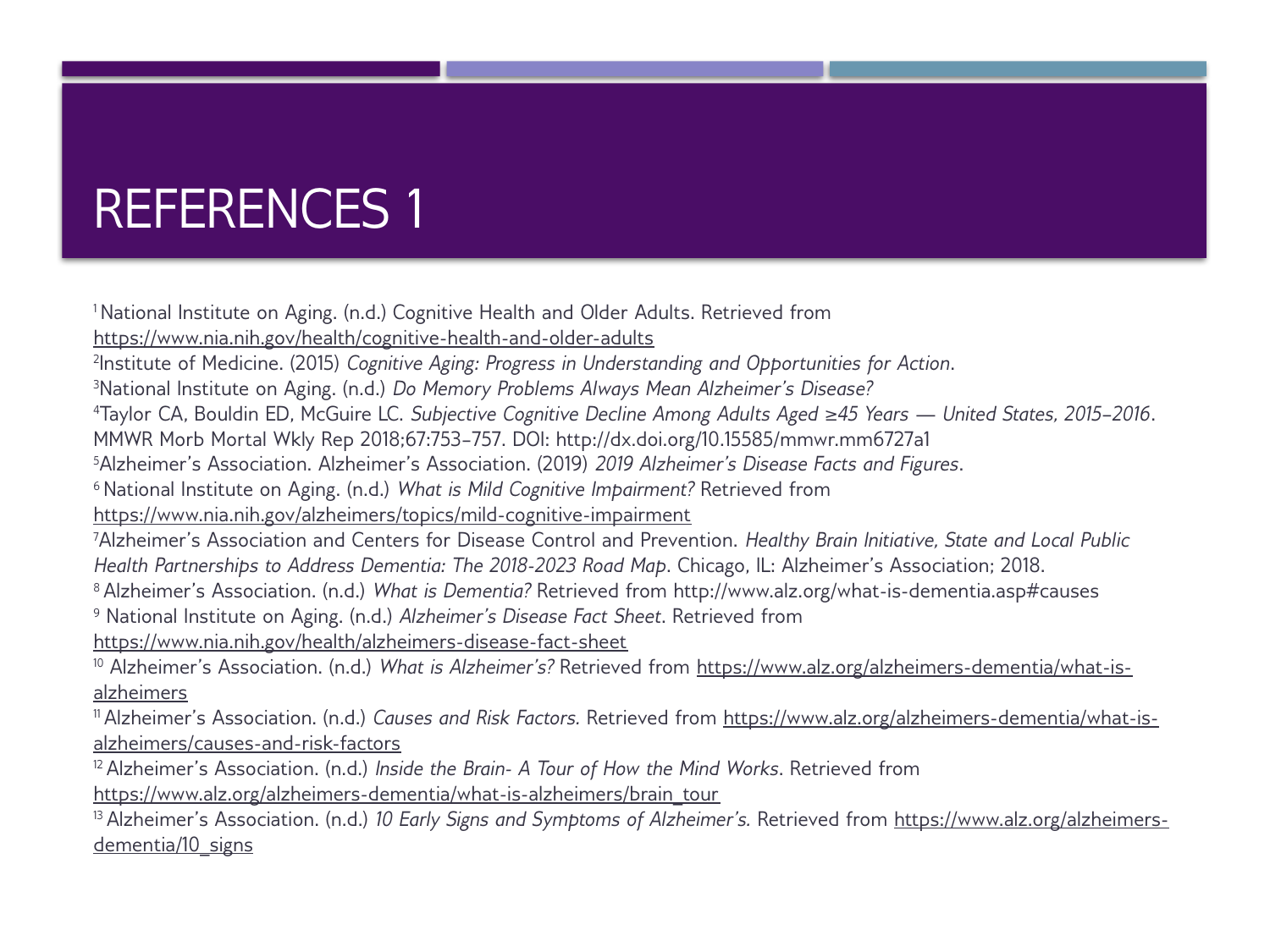

# References 1
1 National Institute on Aging. (n.d.) Cognitive Health and Older Adults. Retrieved from https://www.nia.nih.gov/health/cognitive-health-and-older-adults
2Institute of Medicine. (2015) Cognitive Aging: Progress in Understanding and Opportunities for Action.
3National Institute on Aging. (n.d.) Do Memory Problems Always Mean Alzheimer’s Disease?
4Taylor CA, Bouldin ED, McGuire LC. Subjective Cognitive Decline Among Adults Aged ≥45 Years — United States, 2015–2016. MMWR Morb Mortal Wkly Rep 2018;67:753–757. DOI: http://dx.doi.org/10.15585/mmwr.mm6727a1
5Alzheimer’s Association. Alzheimer’s Association. (2019) 2019 Alzheimer’s Disease Facts and Figures.
6 National Institute on Aging. (n.d.) What is Mild Cognitive Impairment? Retrieved from https://www.nia.nih.gov/alzheimers/topics/mild-cognitive-impairment
7Alzheimer’s Association and Centers for Disease Control and Prevention. Healthy Brain Initiative, State and Local Public Health Partnerships to Address Dementia: The 2018-2023 Road Map. Chicago, IL: Alzheimer’s Association; 2018.
8 Alzheimer’s Association. (n.d.) What is Dementia? Retrieved from http://www.alz.org/what-is-dementia.asp#causes
9 National Institute on Aging. (n.d.) Alzheimer’s Disease Fact Sheet. Retrieved from https://www.nia.nih.gov/health/alzheimers-disease-fact-sheet
10 Alzheimer’s Association. (n.d.) What is Alzheimer’s? Retrieved from https://www.alz.org/alzheimers-dementia/what-is-alzheimers
11 Alzheimer’s Association. (n.d.) Causes and Risk Factors. Retrieved from https://www.alz.org/alzheimers-dementia/what-is-alzheimers/causes-and-risk-factors
12 Alzheimer’s Association. (n.d.) Inside the Brain- A Tour of How the Mind Works. Retrieved from https://www.alz.org/alzheimers-dementia/what-is-alzheimers/brain_tour
13 Alzheimer’s Association. (n.d.) 10 Early Signs and Symptoms of Alzheimer’s. Retrieved from https://www.alz.org/alzheimers-dementia/10_signs